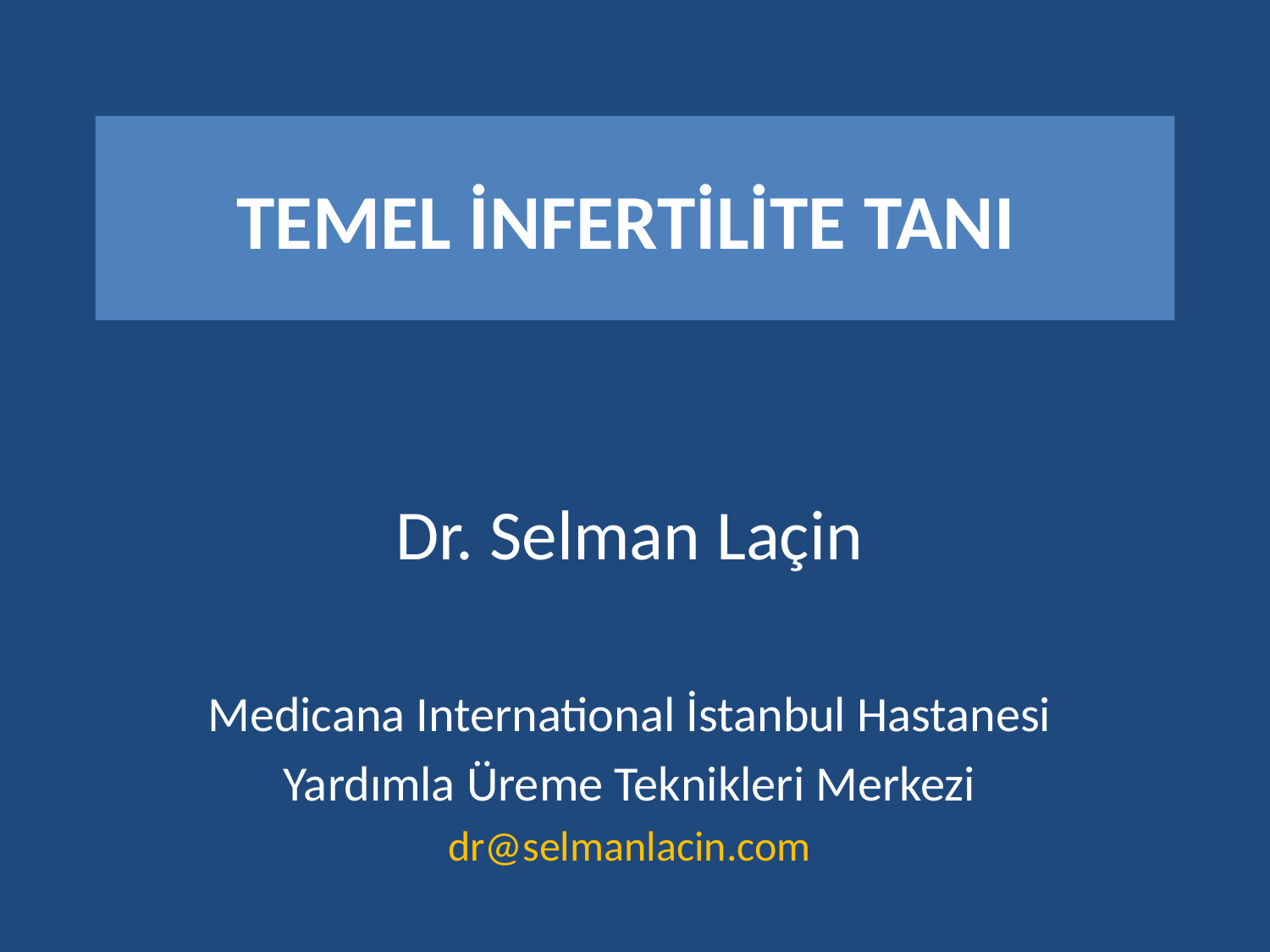

# TEMEL İNFERTİLİTE TANI
Dr. Selman Laçin

Medicana International İstanbul Hastanesi
Yardımla Üreme Teknikleri Merkezi
dr@selmanlacin.com